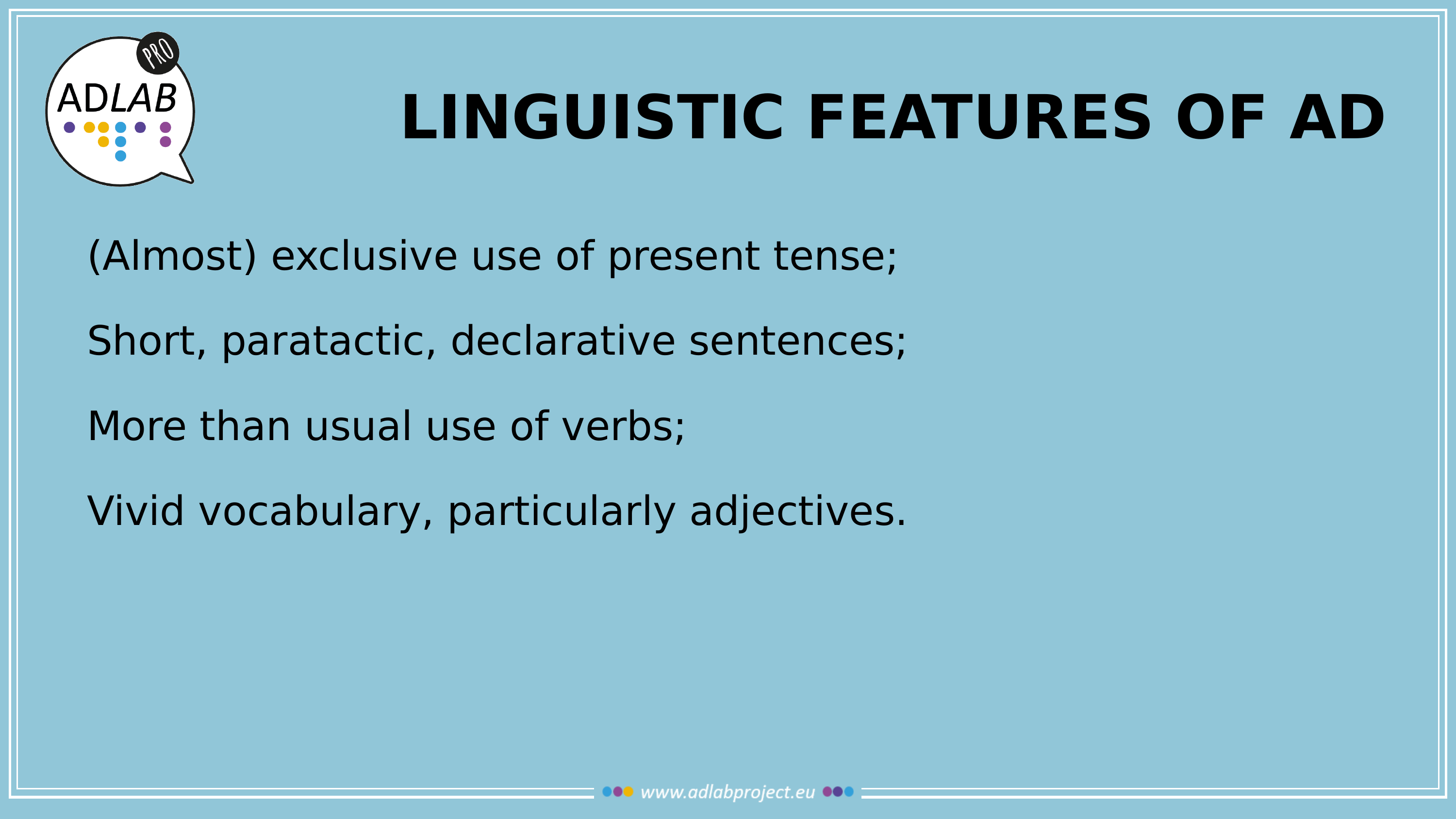

# Linguistic features of ad
(Almost) exclusive use of present tense;
Short, paratactic, declarative sentences;
More than usual use of verbs;
Vivid vocabulary, particularly adjectives.